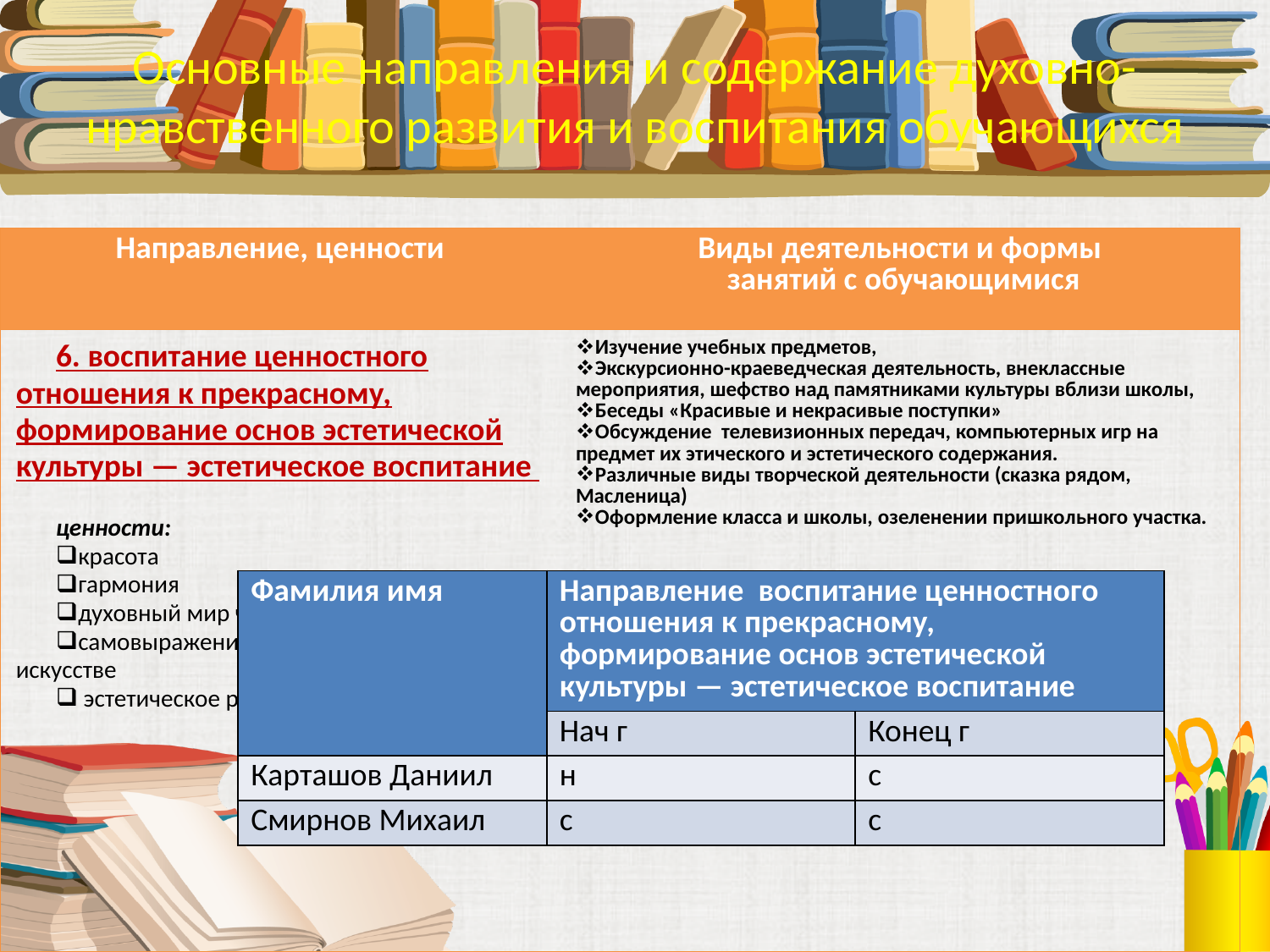

Основные направления и содержание духовно-нравственного развития и воспитания обучающихся
| Направление, ценности | Виды деятельности и формы занятий с обучающимися |
| --- | --- |
| 6. воспитание ценностного отношения к прекрасному, формирование основ эстетической культуры — эстетическое воспитание ценности: красота гармония духовный мир человека самовыражение личности в творчестве и искусстве эстетическое развитие личности | Изучение учебных предметов, Экскурсионно-краеведческая деятельность, внеклассные мероприятия, шефство над памятниками культуры вблизи школы, Беседы «Красивые и некрасивые поступки» Обсуждение телевизионных передач, компьютерных игр на предмет их этического и эстетического содержания. Различные виды творческой деятельности (сказка рядом, Масленица) Оформление класса и школы, озеленении пришкольного участка. |
| Фамилия имя | Направление воспитание ценностного отношения к прекрасному, формирование основ эстетической культуры — эстетическое воспитание |  |
| --- | --- | --- |
|  | Нач г | Конец г |
| Карташов Даниил | н | с |
| Смирнов Михаил | с | с |